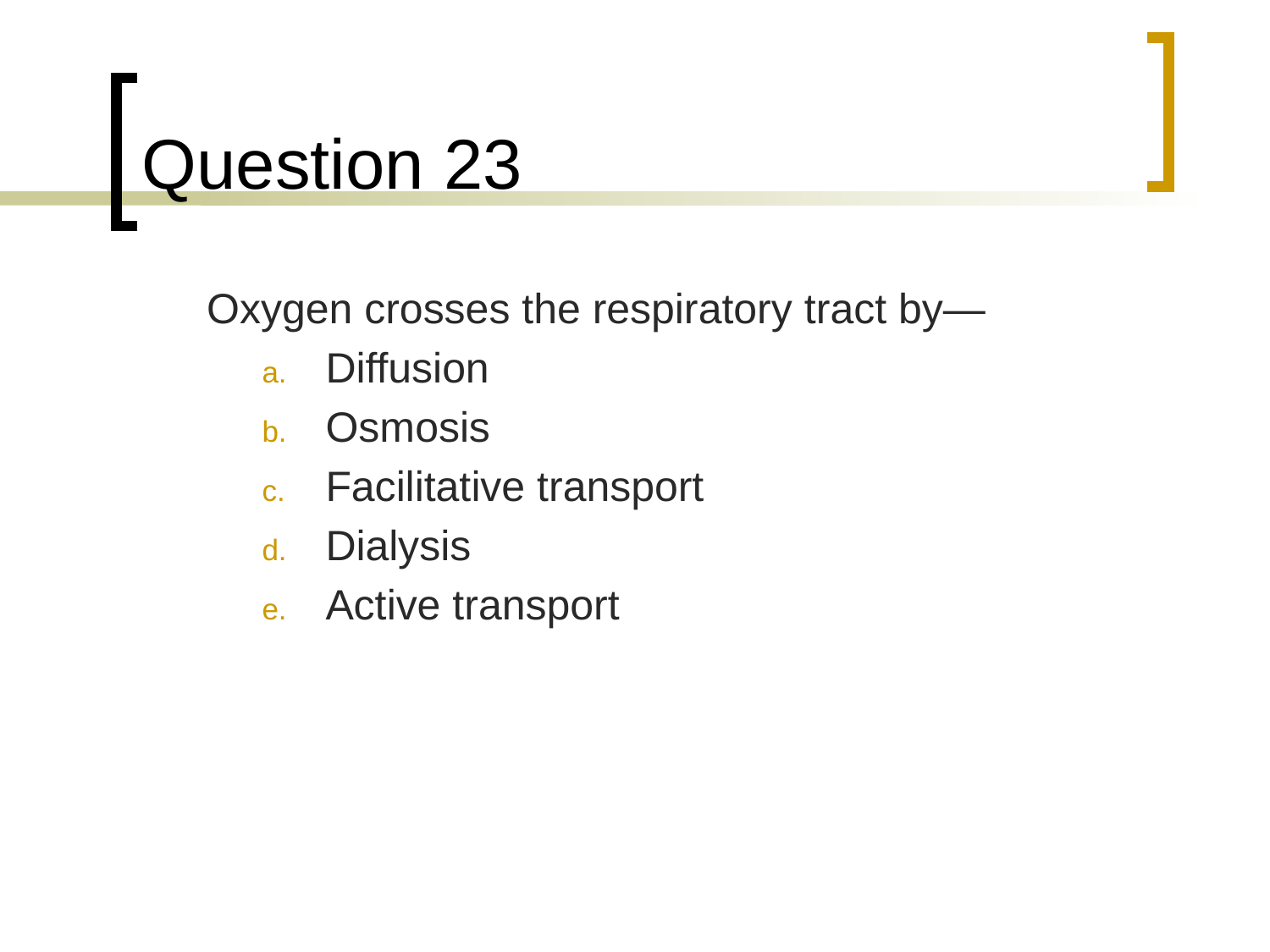

# Question 23
	Oxygen crosses the respiratory tract by—
Diffusion
Osmosis
Facilitative transport
Dialysis
Active transport